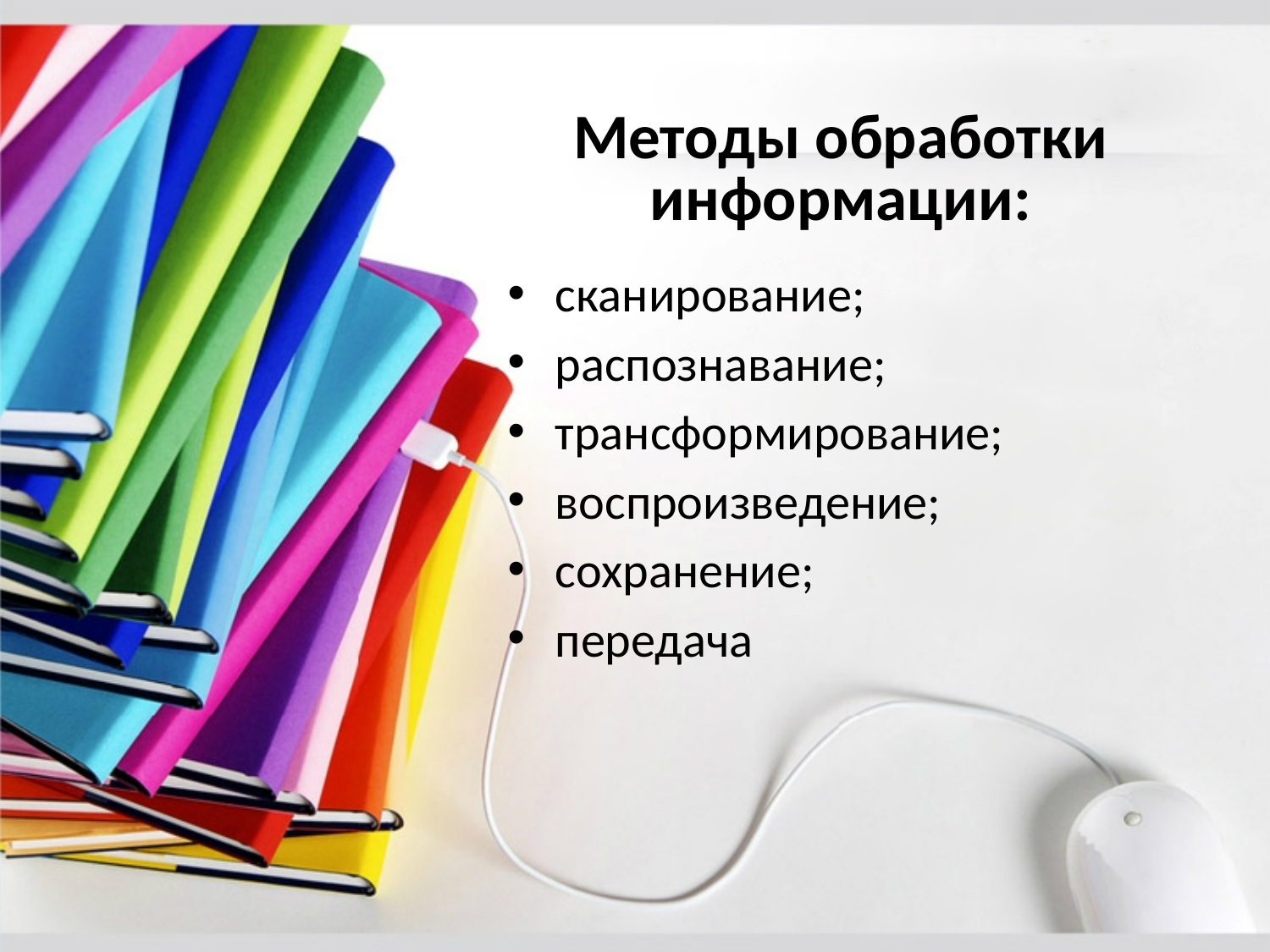

# Методы обработки информации:
сканирование;
распознавание;
трансформирование;
воспроизведение;
сохранение;
передача